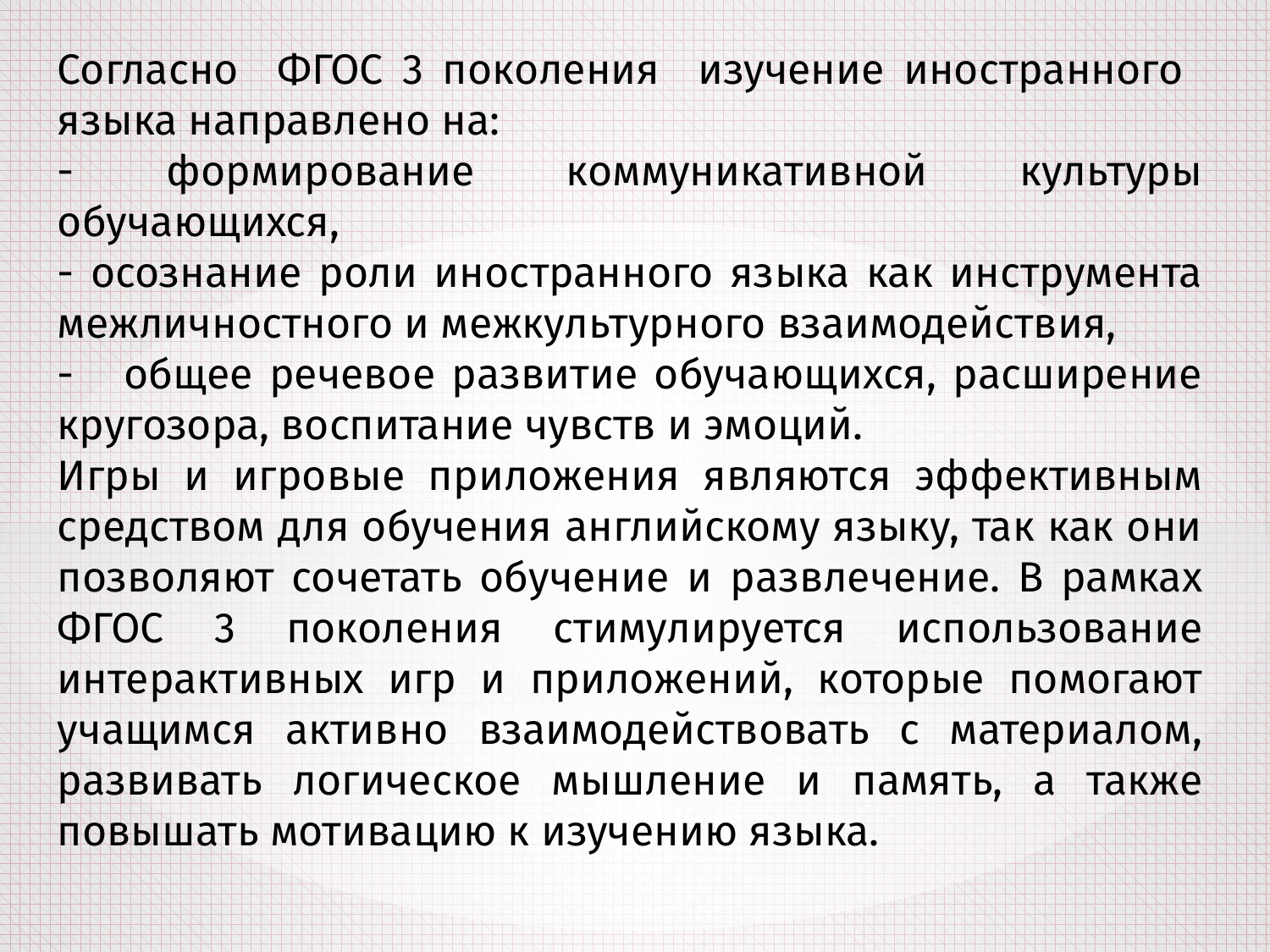

Согласно  ФГОС 3 поколения  изучение иностранного  языка направлено на:
- формирование коммуникативной культуры обучающихся,
- осознание роли иностранного языка как инструмента межличностного и межкультурного взаимодействия,
-   общее речевое развитие обучающихся, расширение кругозора, воспитание чувств и эмоций.
Игры и игровые приложения являются эффективным средством для обучения английскому языку, так как они позволяют сочетать обучение и развлечение. В рамках ФГОС 3 поколения стимулируется использование интерактивных игр и приложений, которые помогают учащимся активно взаимодействовать с материалом, развивать логическое мышление и память, а также повышать мотивацию к изучению языка.